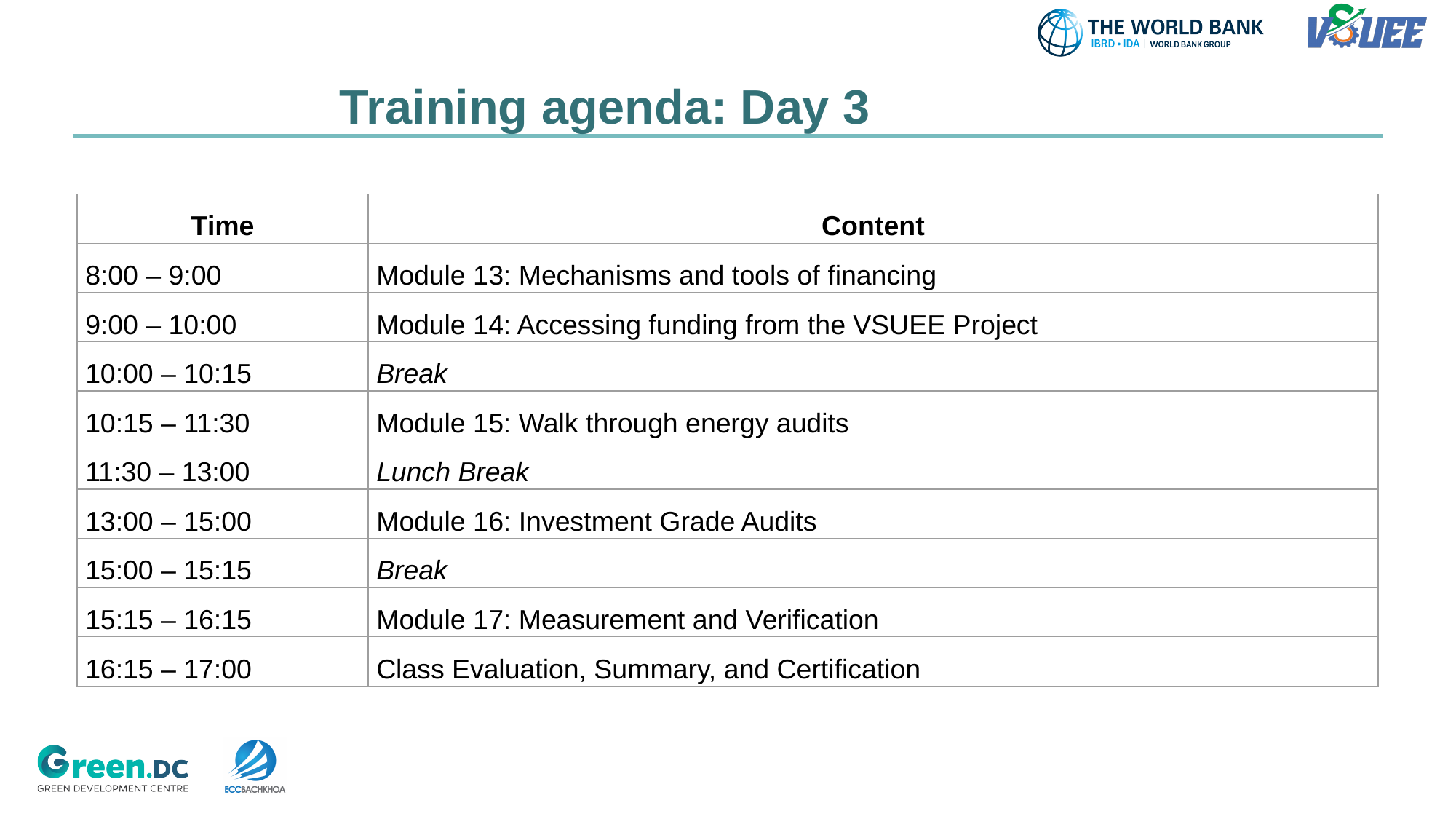

Training agenda: Day 3
| Time | Content |
| --- | --- |
| 8:00 – 9:00 | Module 13: Mechanisms and tools of financing |
| 9:00 – 10:00 | Module 14: Accessing funding from the VSUEE Project |
| 10:00 – 10:15 | Break |
| 10:15 – 11:30 | Module 15: Walk through energy audits |
| 11:30 – 13:00 | Lunch Break |
| 13:00 – 15:00 | Module 16: Investment Grade Audits |
| 15:00 – 15:15 | Break |
| 15:15 – 16:15 | Module 17: Measurement and Verification |
| 16:15 – 17:00 | Class Evaluation, Summary, and Certification |